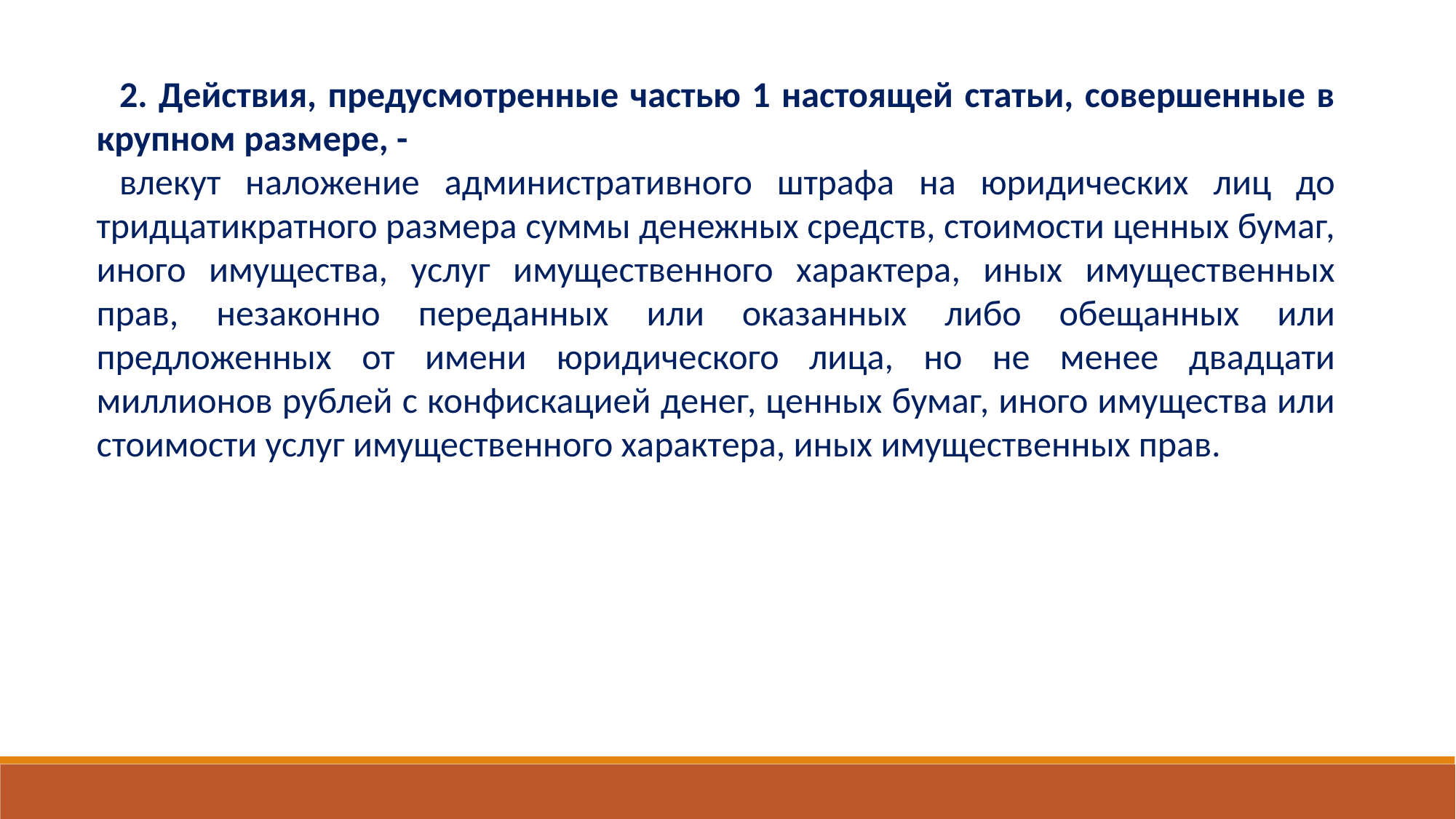

2. Действия, предусмотренные частью 1 настоящей статьи, совершенные в крупном размере, -
влекут наложение административного штрафа на юридических лиц до тридцатикратного размера суммы денежных средств, стоимости ценных бумаг, иного имущества, услуг имущественного характера, иных имущественных прав, незаконно переданных или оказанных либо обещанных или предложенных от имени юридического лица, но не менее двадцати миллионов рублей с конфискацией денег, ценных бумаг, иного имущества или стоимости услуг имущественного характера, иных имущественных прав.